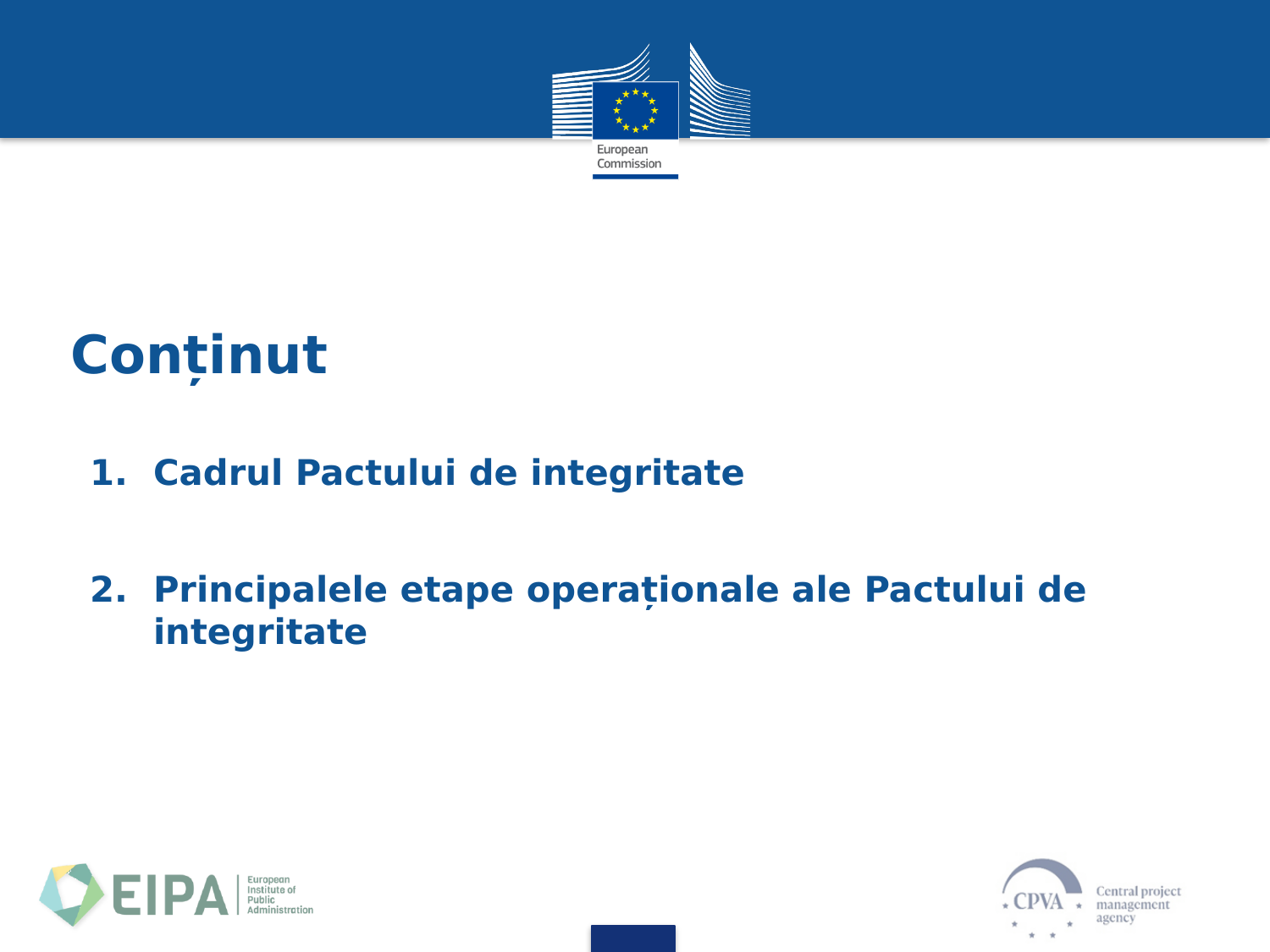

Conținut

Cadrul Pactului de integritate

Principalele etape operaționale ale Pactului de integritate